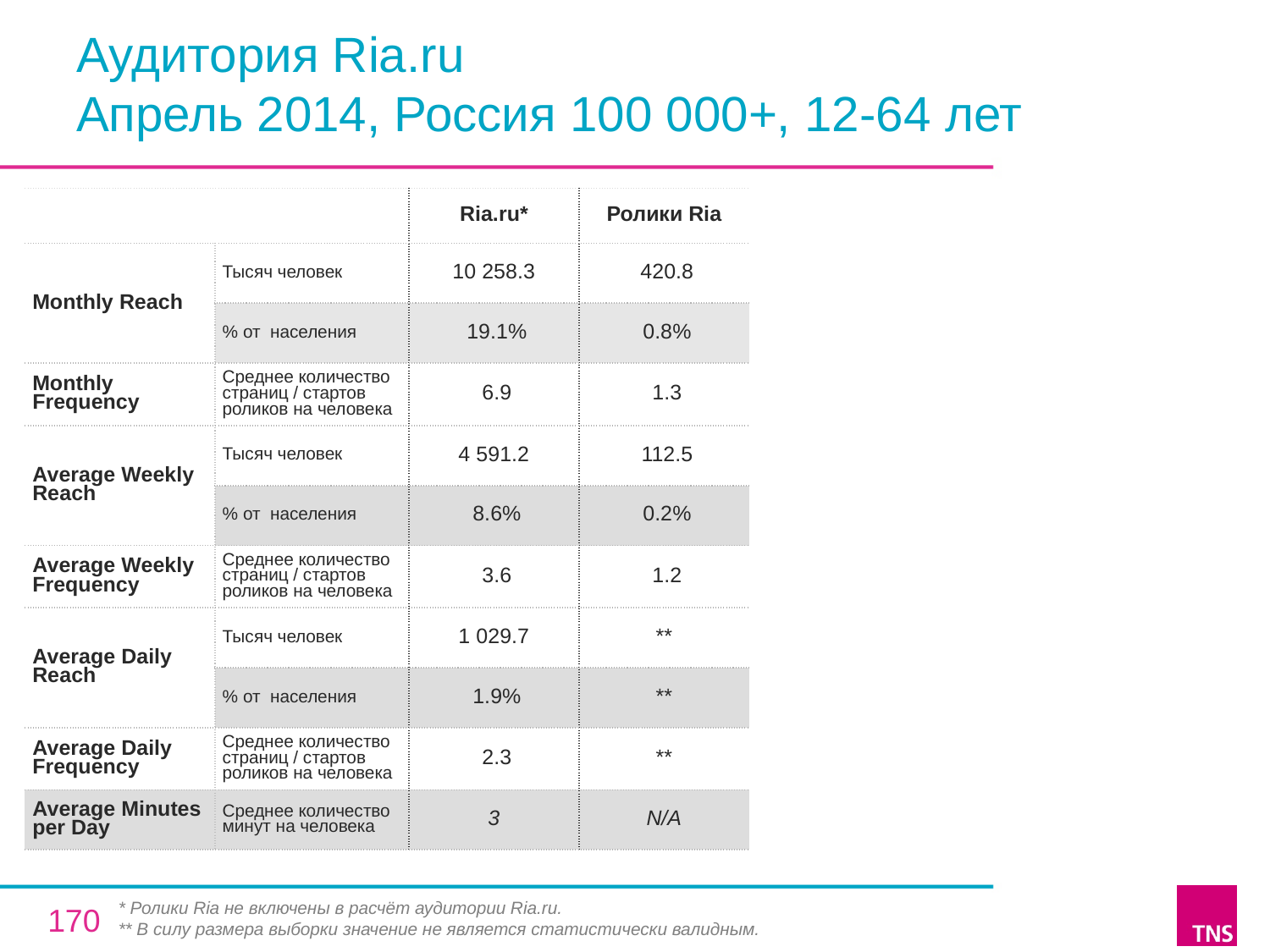

# Аудитория Ria.ru Апрель 2014, Россия 100 000+, 12-64 лет
|  |  | Ria.ru\* | Ролики Ria |
| --- | --- | --- | --- |
| Monthly Reach | Тысяч человек | 10 258.3 | 420.8 |
|  | % от населения | 19.1% | 0.8% |
| Monthly Frequency | Среднее количество страниц / стартов роликов на человека | 6.9 | 1.3 |
| Average Weekly Reach | Тысяч человек | 4 591.2 | 112.5 |
|  | % от населения | 8.6% | 0.2% |
| Average Weekly Frequency | Среднее количество страниц / стартов роликов на человека | 3.6 | 1.2 |
| Average Daily Reach | Тысяч человек | 1 029.7 | \*\* |
|  | % от населения | 1.9% | \*\* |
| Average Daily Frequency | Среднее количество страниц / стартов роликов на человека | 2.3 | \*\* |
| Average Minutes per Day | Среднее количество минут на человека | 3 | N/A |
* Ролики Ria не включены в расчёт аудитории Ria.ru.
** В силу размера выборки значение не является статистически валидным.
170